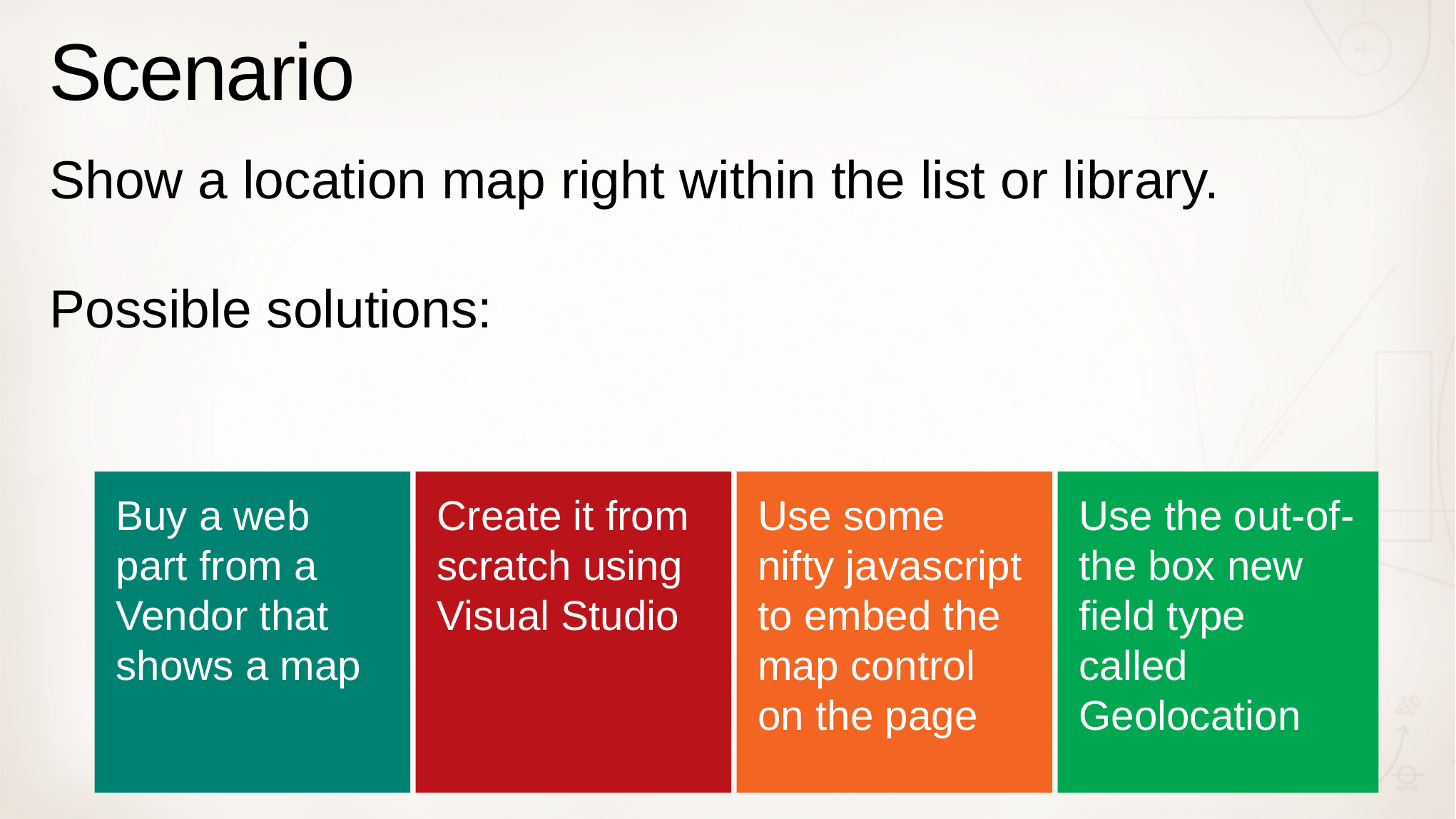

# Scenario
Show a location map right within the list or library.

Possible solutions:
Buy a web part from a Vendor that shows a map
Create it from scratch using Visual Studio
Use some nifty javascript to embed the map control on the page
Use the out-of-the box new field type called Geolocation